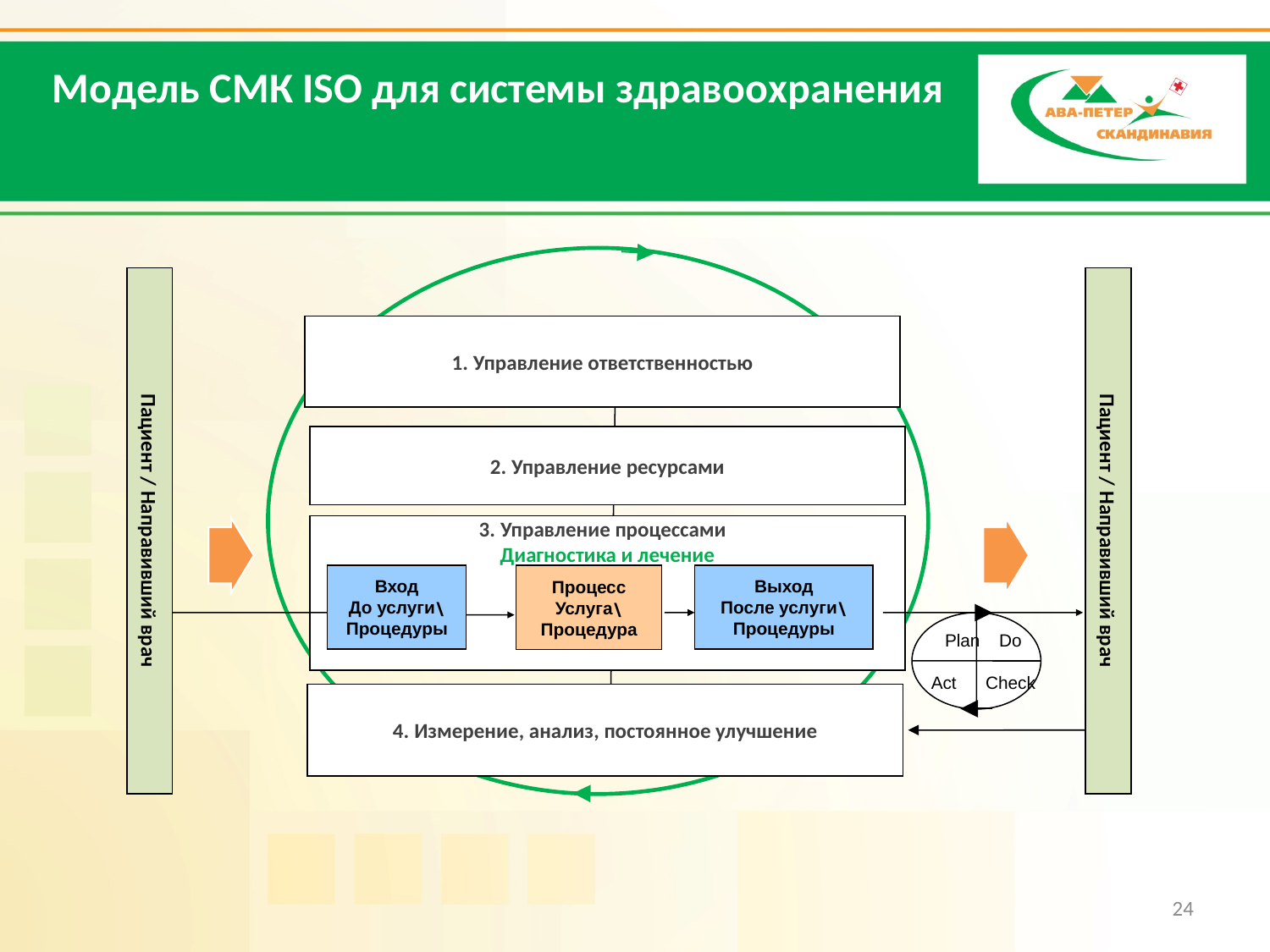

# Модель СМК ISO для системы здравоохранения

Пациент / Направивший врач
Пациент / Направивший врач
1. Управление ответственностью

 2. Управление ресурсами
3. Управление процессами
Диагностика и лечение

Вход
До услуги\
Процедуры

Процесс
Услуга\
Процедура

Выход
После услуги\
Процедуры

Plan    Do

Act      Check

4. Измерение, анализ, постоянное улучшение

24